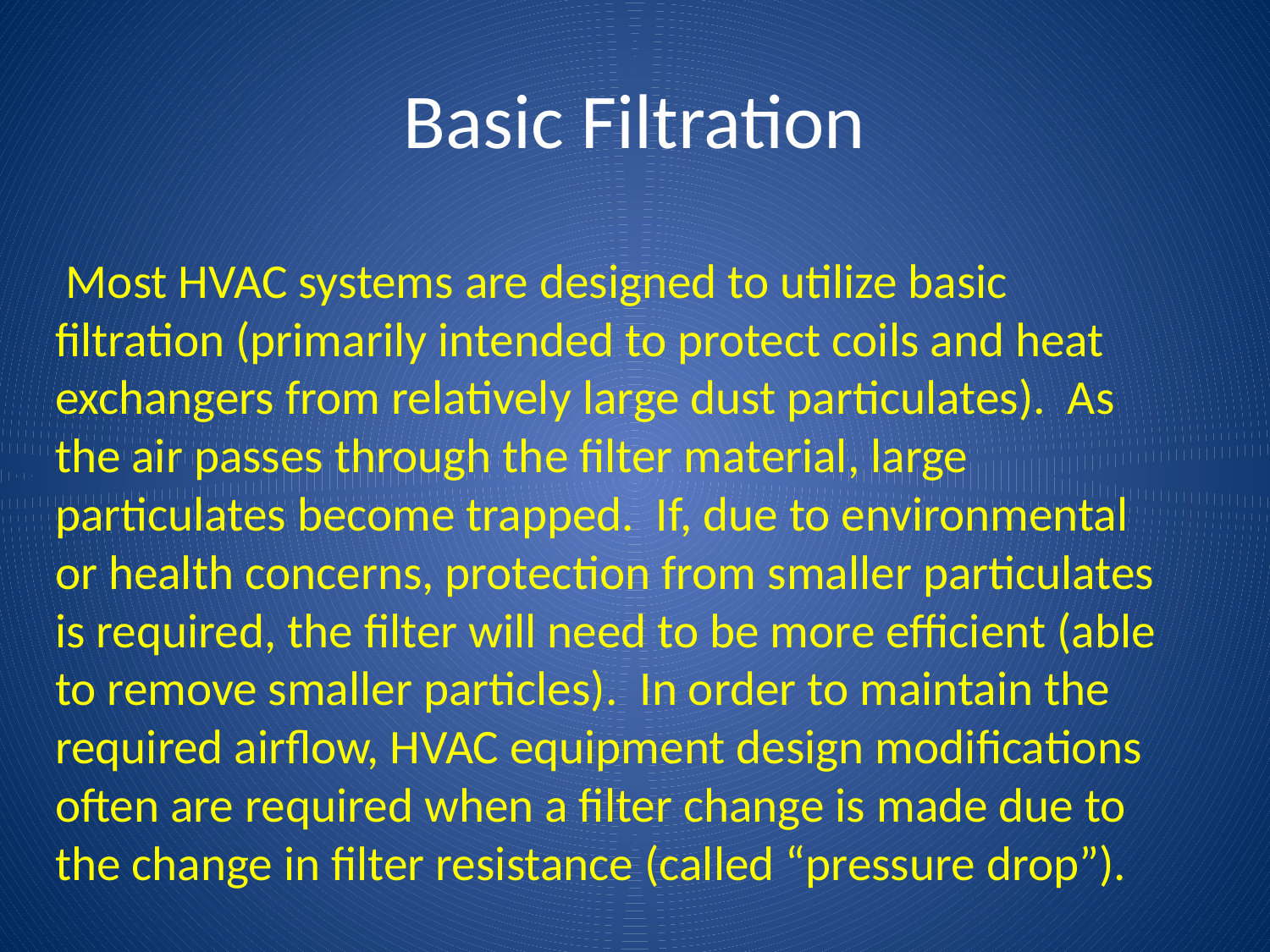

# Basic Filtration
 Most HVAC systems are designed to utilize basic filtration (primarily intended to protect coils and heat exchangers from relatively large dust particulates).  As the air passes through the filter material, large particulates become trapped.  If, due to environmental or health concerns, protection from smaller particulates is required, the filter will need to be more efficient (able to remove smaller particles).  In order to maintain the required airflow, HVAC equipment design modifications often are required when a filter change is made due to the change in filter resistance (called “pressure drop”).